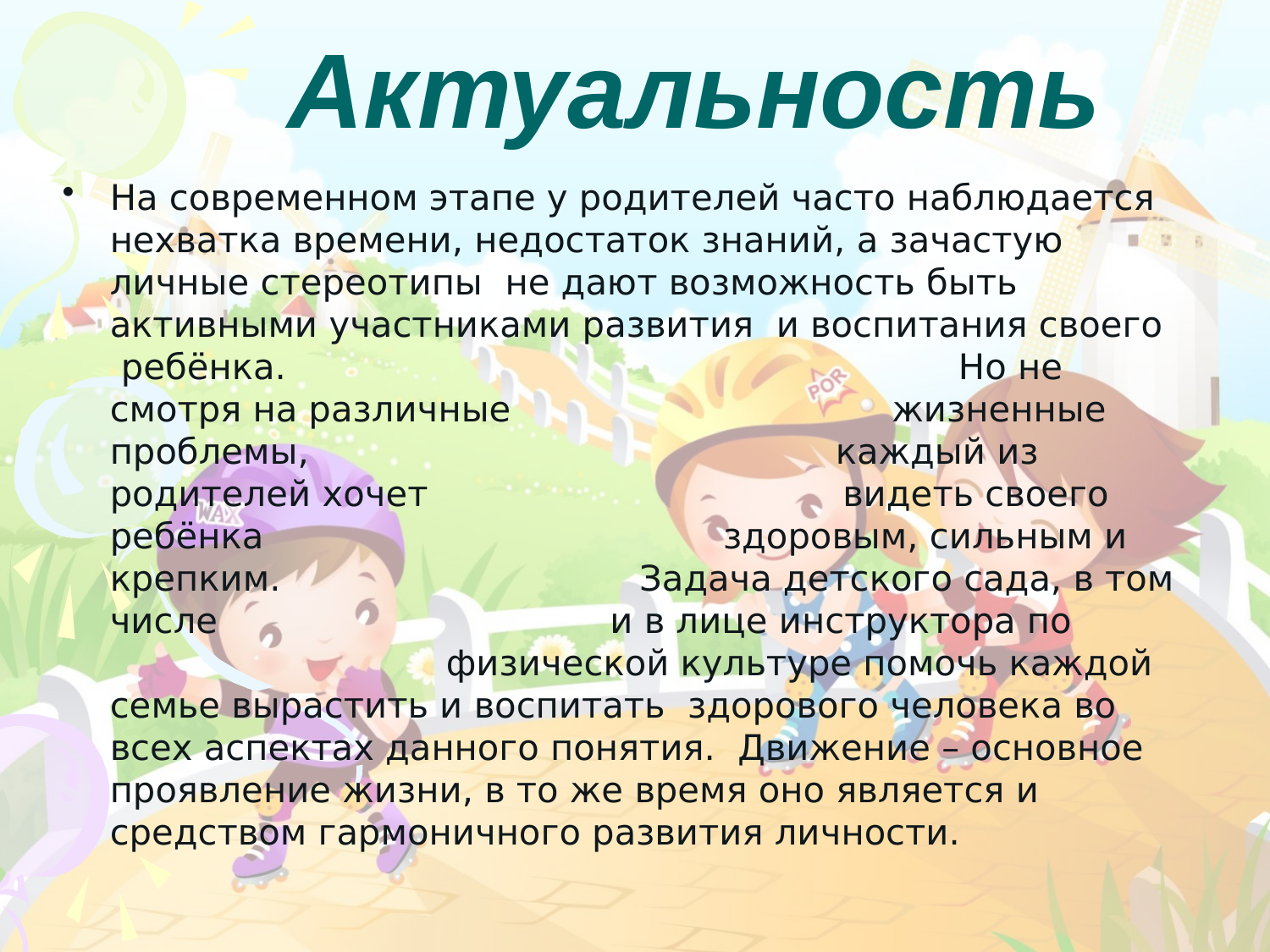

# Актуальность
На современном этапе у родителей часто наблюдается нехватка времени, недостаток знаний, а зачастую личные стереотипы  не дают возможность быть активными участниками развития  и воспитания своего  ребёнка.                                                            Но не смотря на различные                                  жизненные проблемы,                                               каждый из родителей хочет                                     видеть своего ребёнка                                         здоровым, сильным и крепким.                                Задача детского сада, в том числе                                   и в лице инструктора по                                         физической культуре помочь каждой семье вырастить и воспитать  здорового человека во всех аспектах данного понятия.  Движение – основное проявление жизни, в то же время оно является и средством гармоничного развития личности.